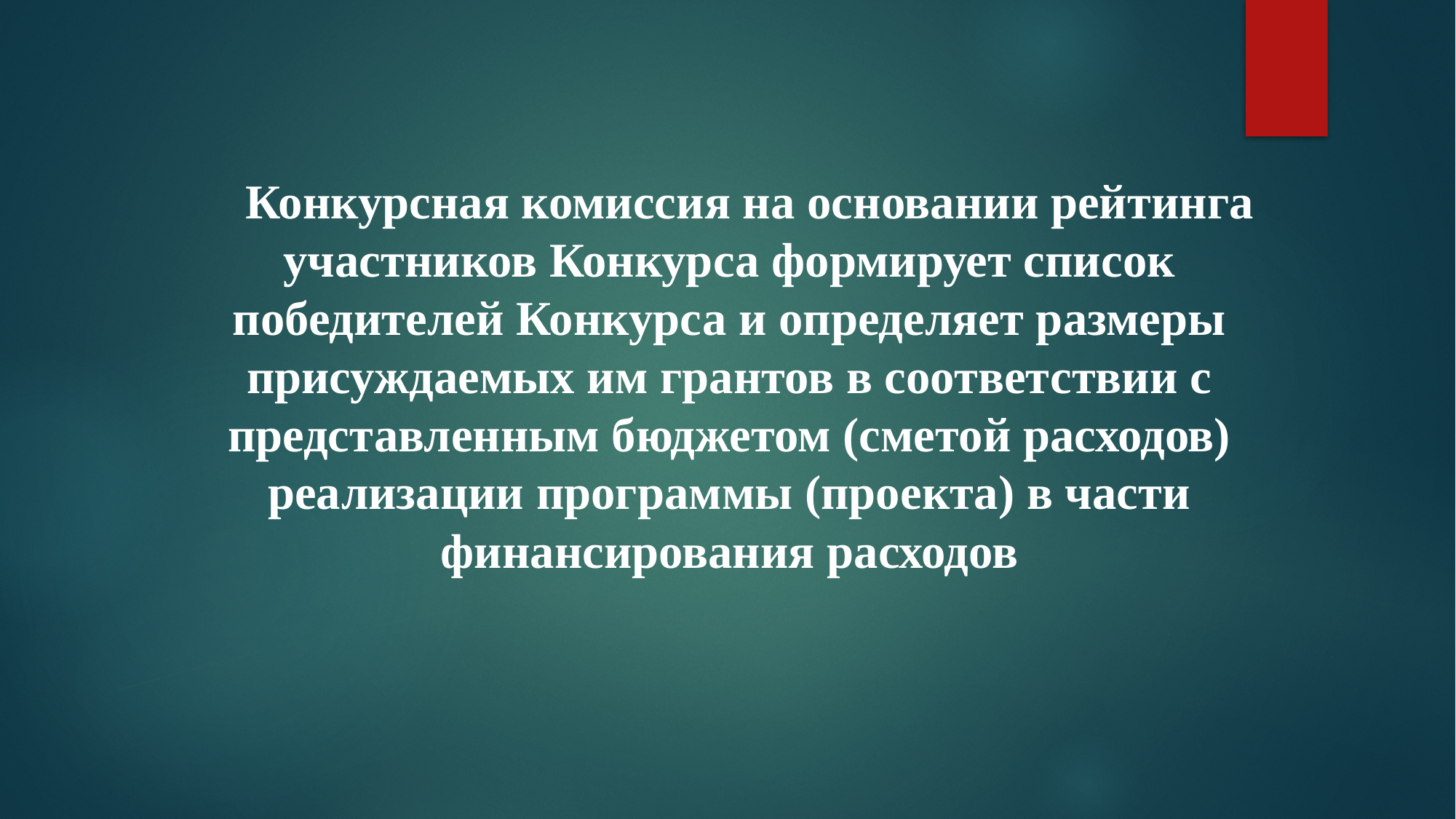

Конкурсная комиссия на основании рейтинга участников Конкурса формирует список победителей Конкурса и определяет размеры присуждаемых им грантов в соответствии с представленным бюджетом (сметой расходов) реализации программы (проекта) в части финансирования расходов